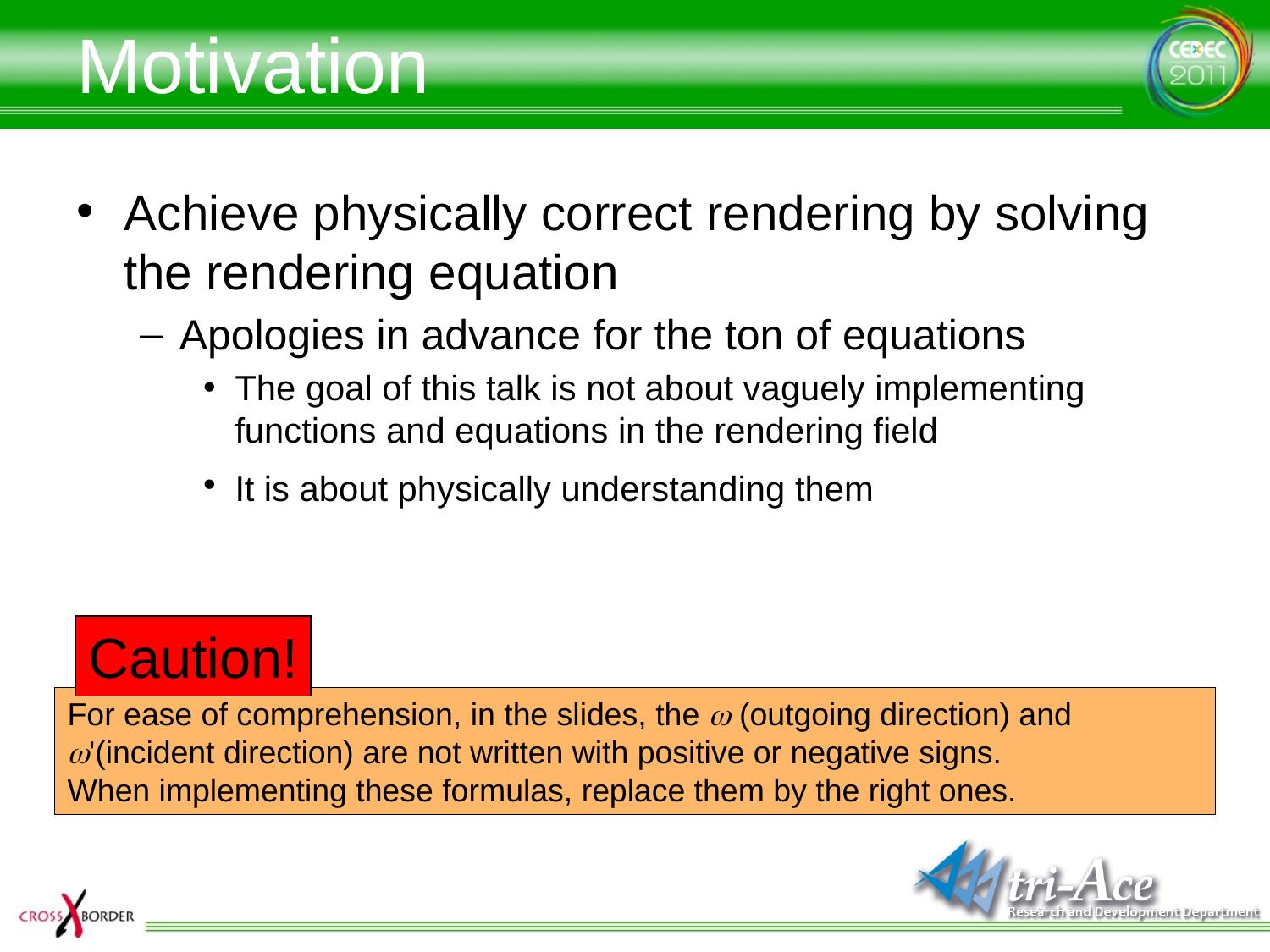

# Motivation
Achieve physically correct rendering by solving the rendering equation
Apologies in advance for the ton of equations
The goal of this talk is not about vaguely implementing functions and equations in the rendering field
It is about physically understanding them

Caution!
For ease of comprehension, in the slides, the ω (outgoing direction) and ω'(incident direction) are not written with positive or negative signs.
When implementing these formulas, replace them by the right ones.